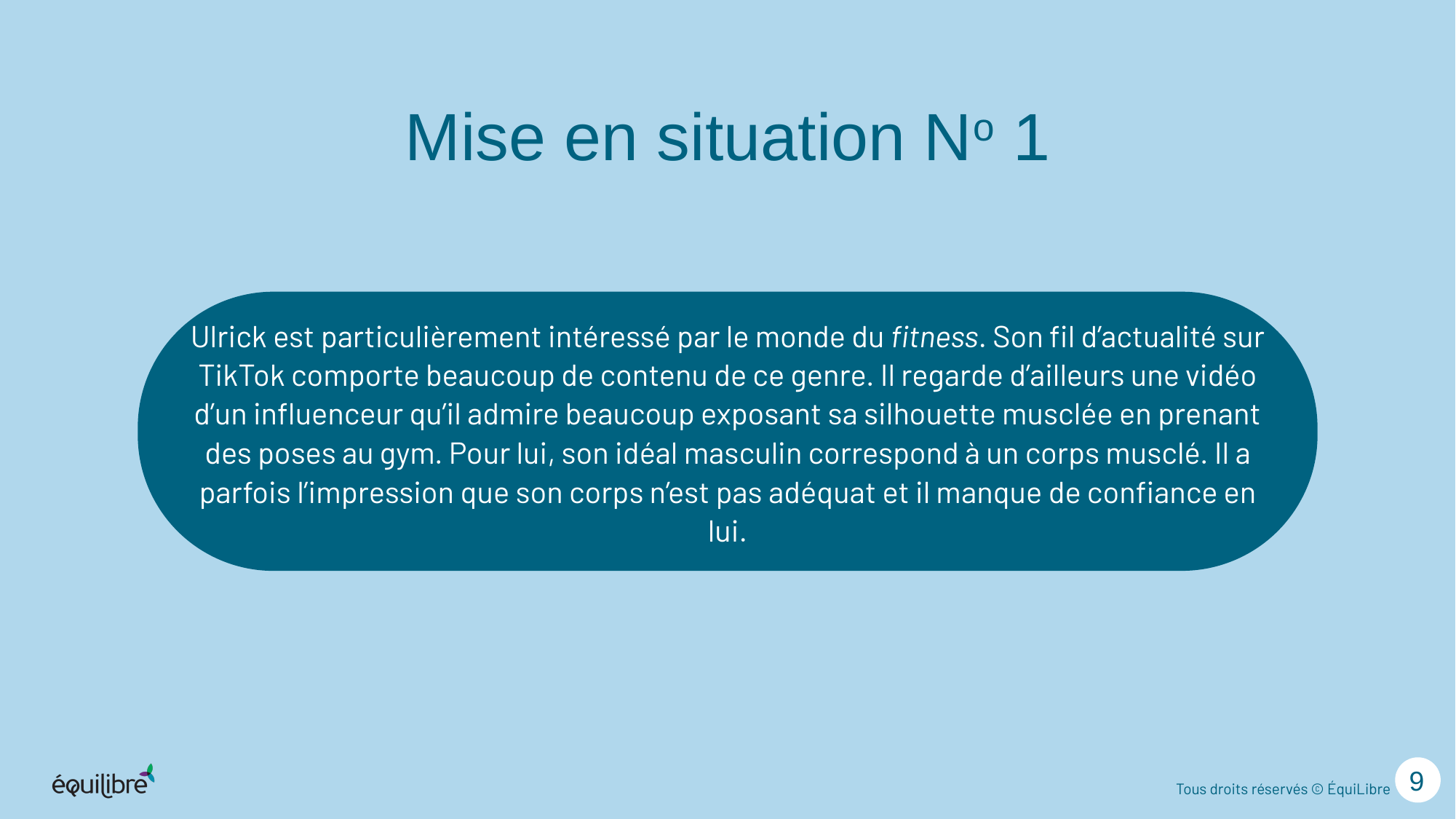

Mise en situation No 1
Ulrick est particulièrement intéressé par le monde du fitness. Son fil d’actualité sur TikTok comporte beaucoup de contenu de ce genre. Il regarde d’ailleurs une vidéo d’un influenceur qu’il admire beaucoup exposant sa silhouette musclée en prenant des poses au gym. Pour lui, son idéal masculin correspond à un corps musclé. Il a parfois l’impression que son corps n’est pas adéquat et il manque de confiance en lui.

9